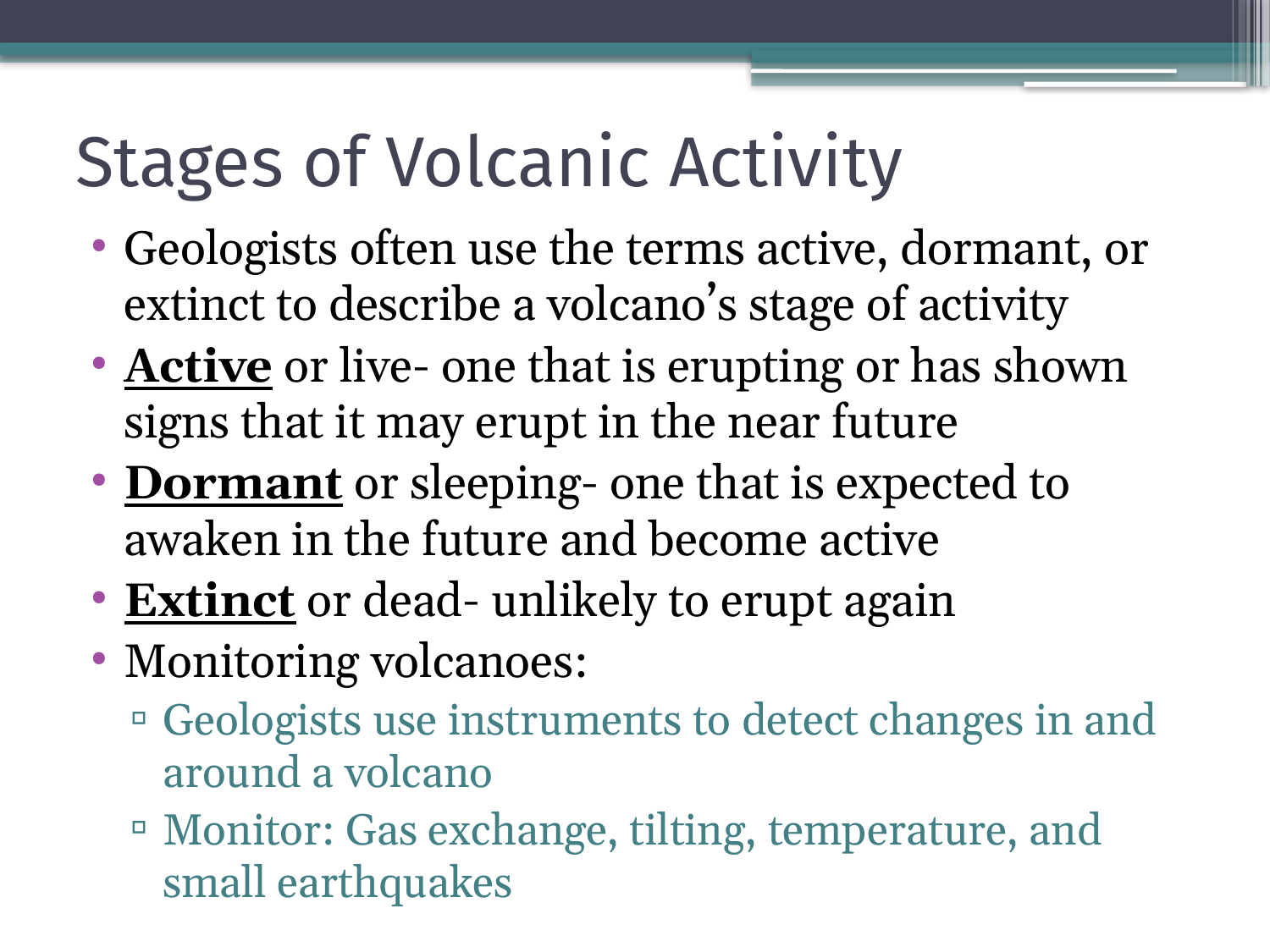

# Stages of Volcanic Activity
Geologists often use the terms active, dormant, or extinct to describe a volcano’s stage of activity
Active or live- one that is erupting or has shown signs that it may erupt in the near future
Dormant or sleeping- one that is expected to awaken in the future and become active
Extinct or dead- unlikely to erupt again
Monitoring volcanoes:
Geologists use instruments to detect changes in and around a volcano
Monitor: Gas exchange, tilting, temperature, and small earthquakes